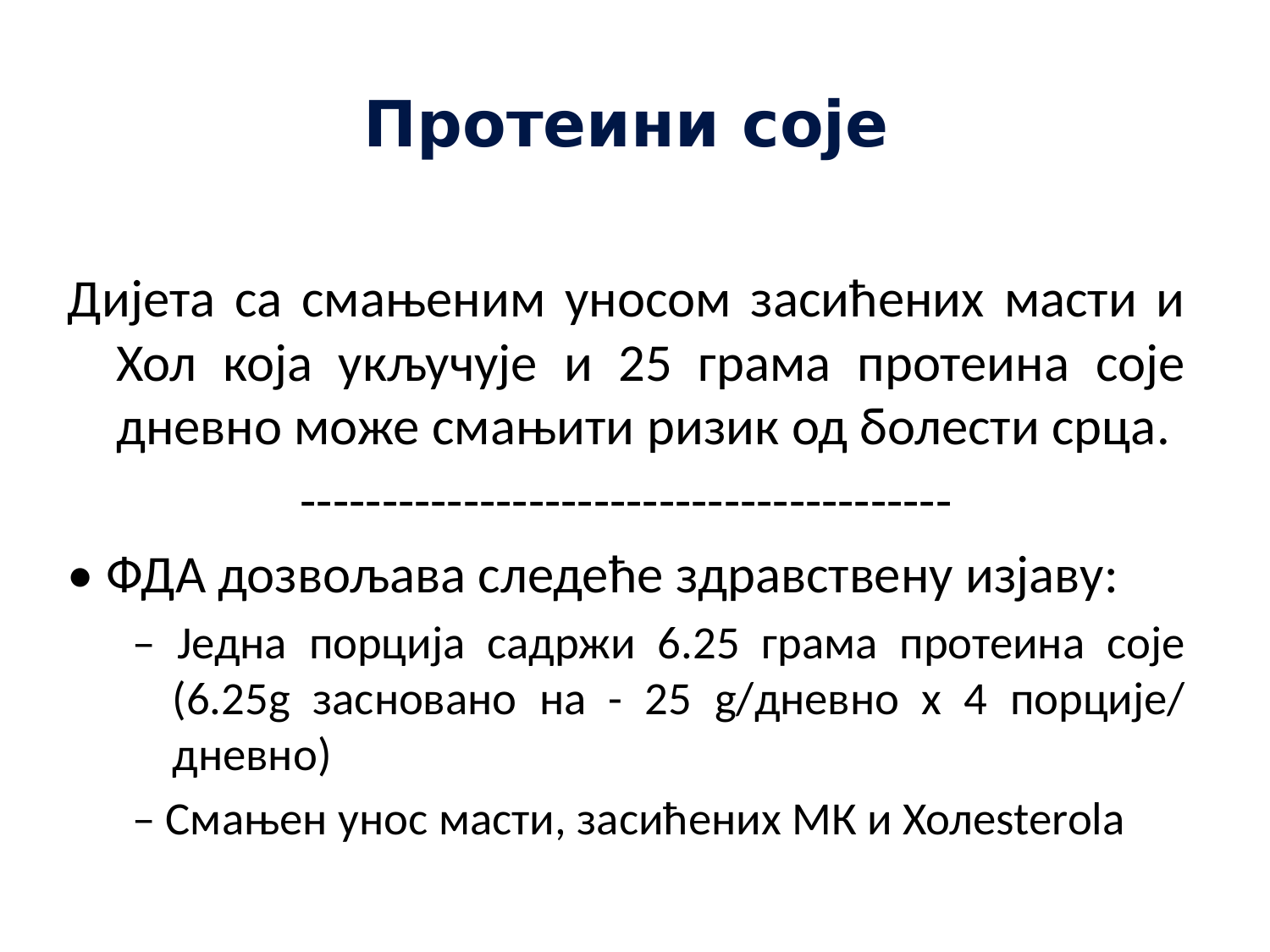

# Протеини соје
Дијета са смањеним уносом засићених масти и Хол која укључује и 25 грама протеина соје дневно може смањити ризик од болести срца.
----------------------------------------
• ФДА дозвољава следеће здравствену изјаву:
– Једна порција садржи 6.25 грама протеина соје (6.25g засновано на - 25 g/дневно x 4 порције/ дневно)
– Смањен унос масти, засићених МК и Холesterola